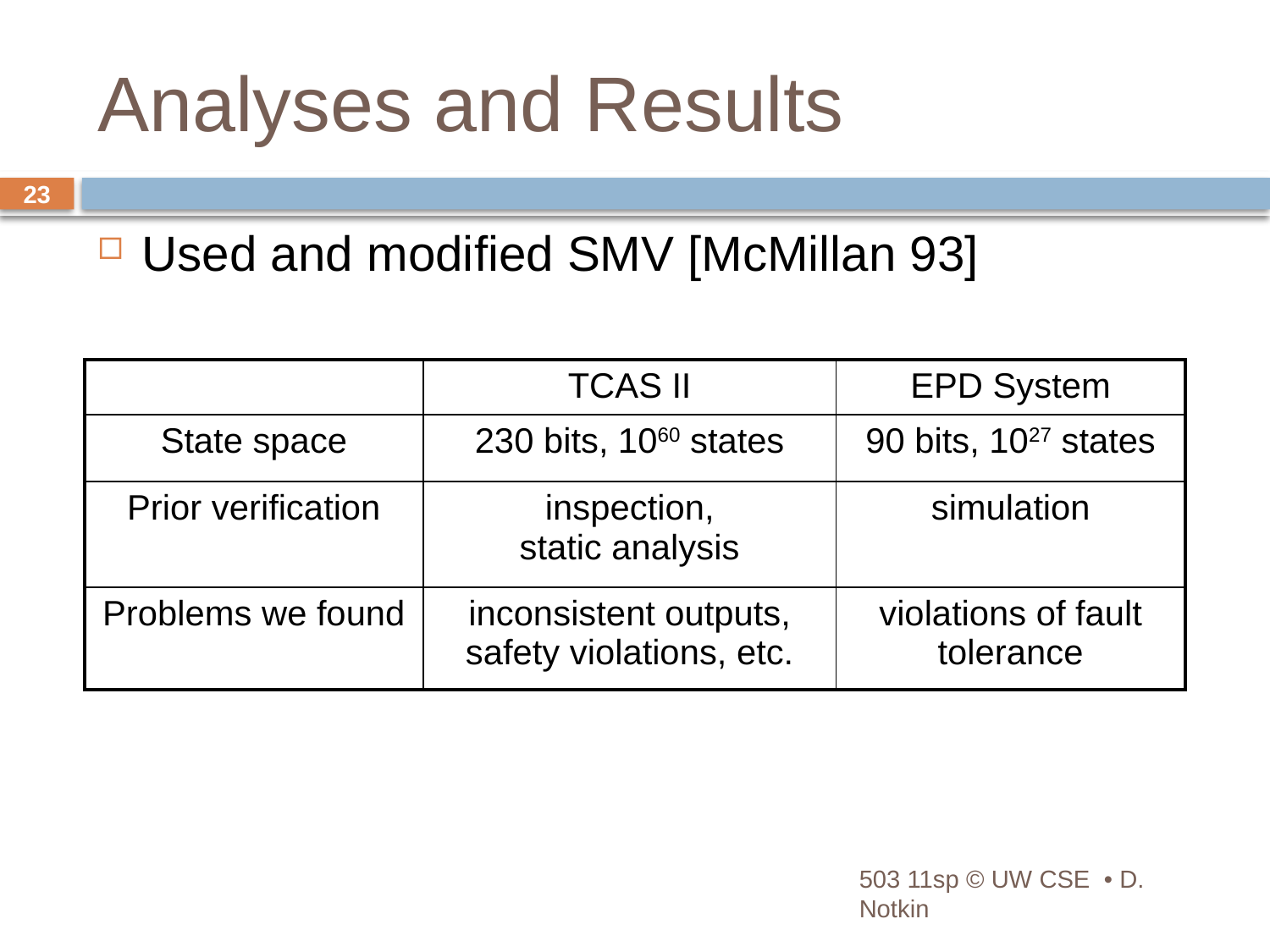

# Analyses and Results
23
Used and modified SMV [McMillan 93]

|  | TCAS II | EPD System |
| --- | --- | --- |
| State space | 230 bits, 1060 states | 90 bits, 1027 states |
| Prior verification | inspection, static analysis | simulation |
| Problems we found | inconsistent outputs, safety violations, etc. | violations of fault tolerance |
503 11sp © UW CSE  • D. Notkin